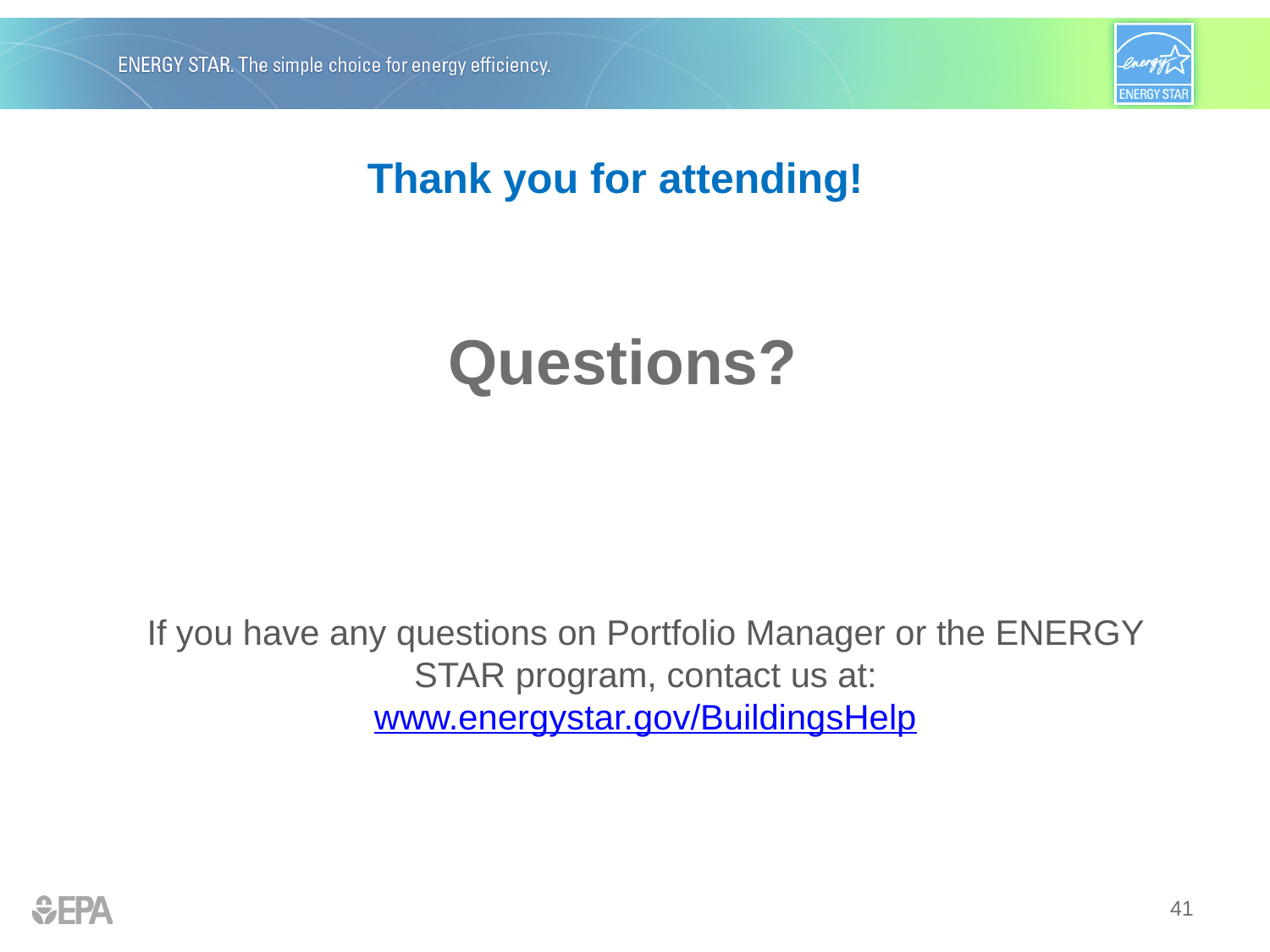

# Thank you for attending!
Questions?
If you have any questions on Portfolio Manager or the ENERGY STAR program, contact us at:
www.energystar.gov/BuildingsHelp
41